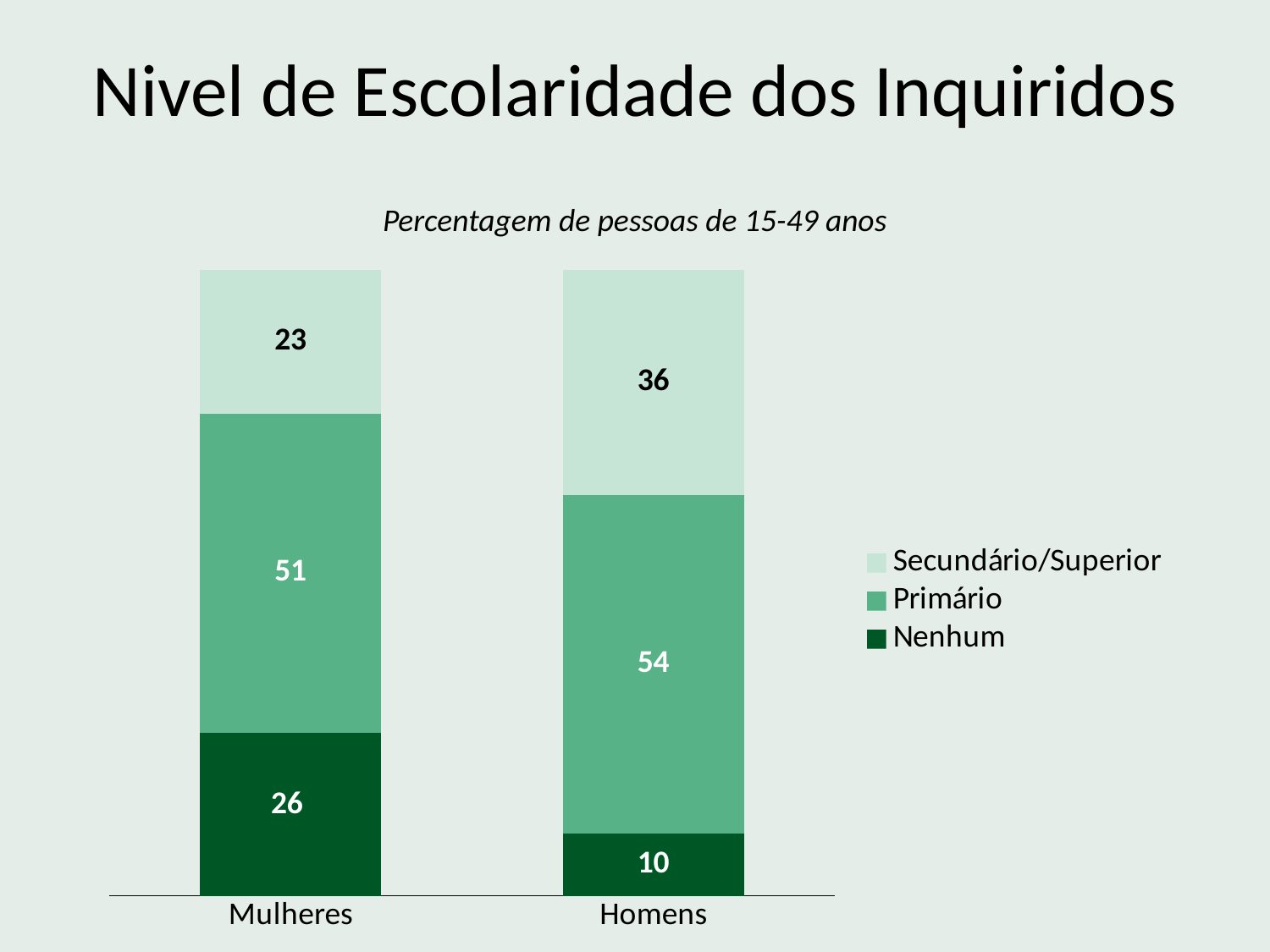

# Nivel de Escolaridade dos Inquiridos
Percentagem de pessoas de 15-49 anos

[unsupported chart]